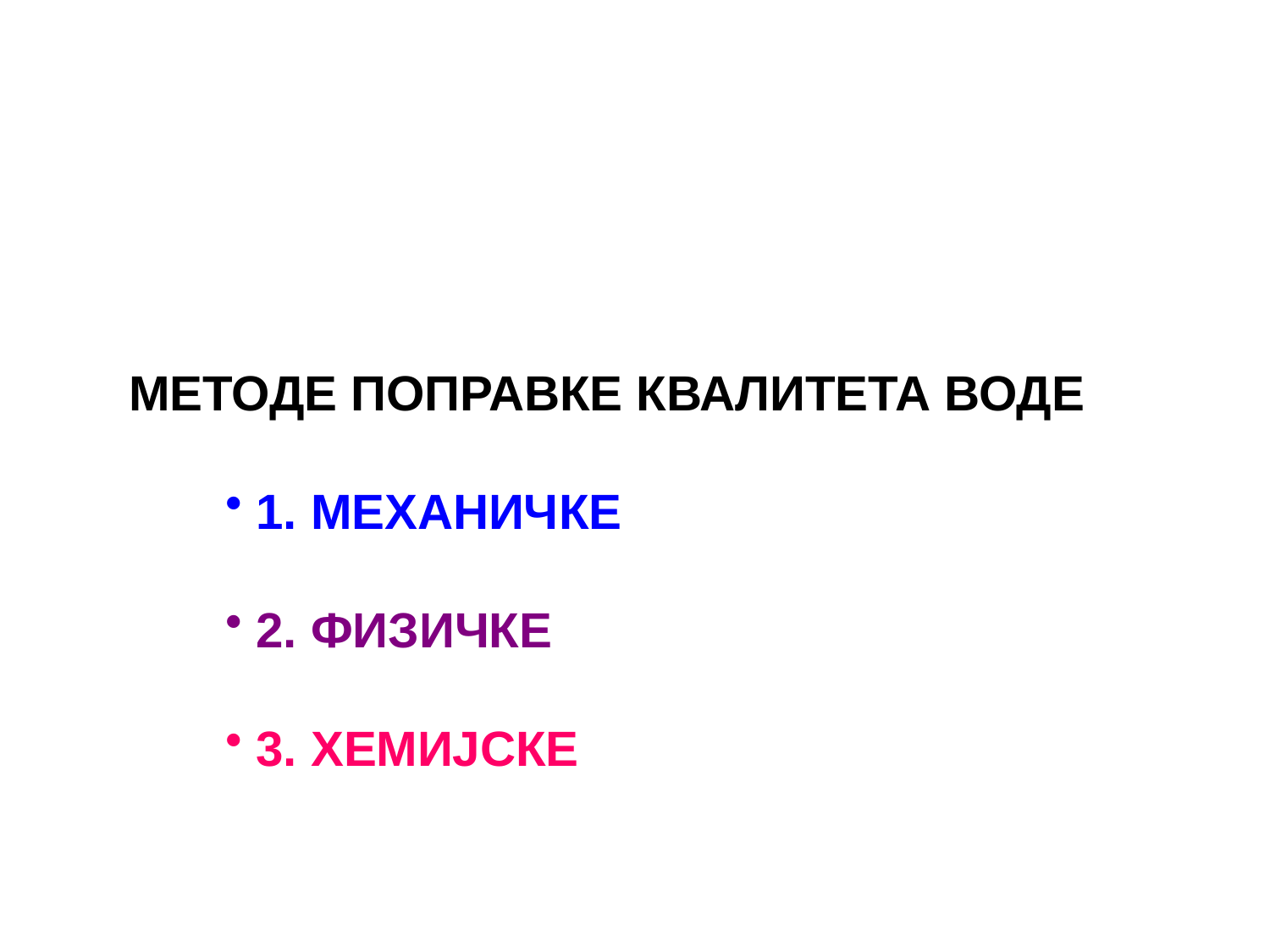

МЕТОДЕ ПОПРАВКЕ КВАЛИТЕТА ВОДЕ

1. МЕХАНИЧКЕ

2. ФИЗИЧКЕ

3. ХЕМИЈСКЕ